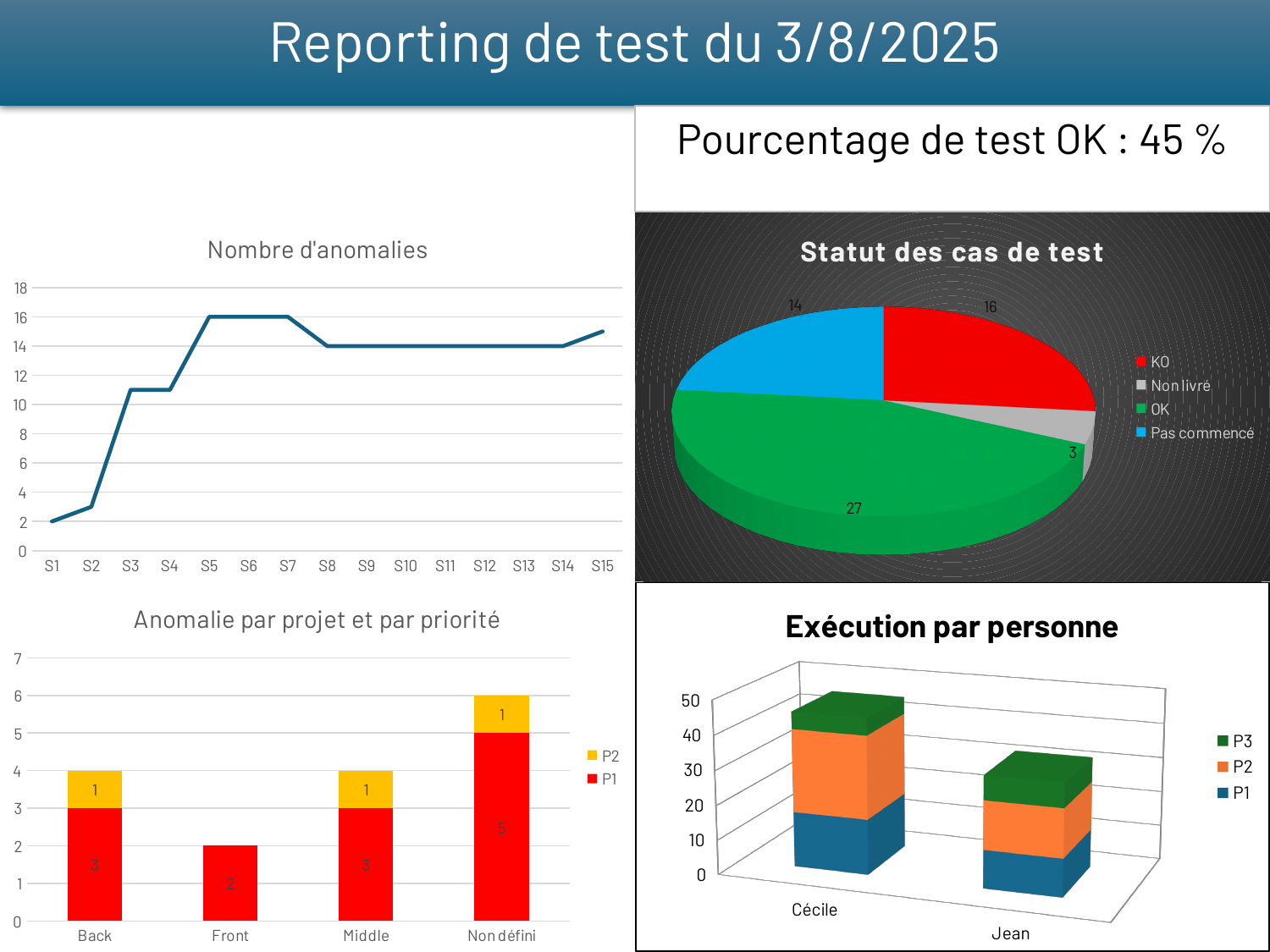

Reporting de test du 3/8/2025
Pourcentage de test OK : 45 %

### Chart:

| Category | Nombre d'anomalies |
|---|---|
| S1 | 2.0 |
| S2 | 3.0 |
| S3 | 11.0 |
| S4 | 11.0 |
| S5 | 16.0 |
| S6 | 16.0 |
| S7 | 16.0 |
| S8 | 14.0 |
| S9 | 14.0 |
| S10 | 14.0 |
| S11 | 14.0 |
| S12 | 14.0 |
| S13 | 14.0 |
| S14 | 14.0 |
| S15 | 15.0 |

[unsupported chart]

### Chart: Anomalie par projet et par priorité

| Category | P1 | P2 |
|---|---|---|
| Back | 3.0 | 1.0 |
| Front | 2.0 | None |
| Middle | 3.0 | 1.0 |
| Non défini | 5.0 | 1.0 |

[unsupported chart]